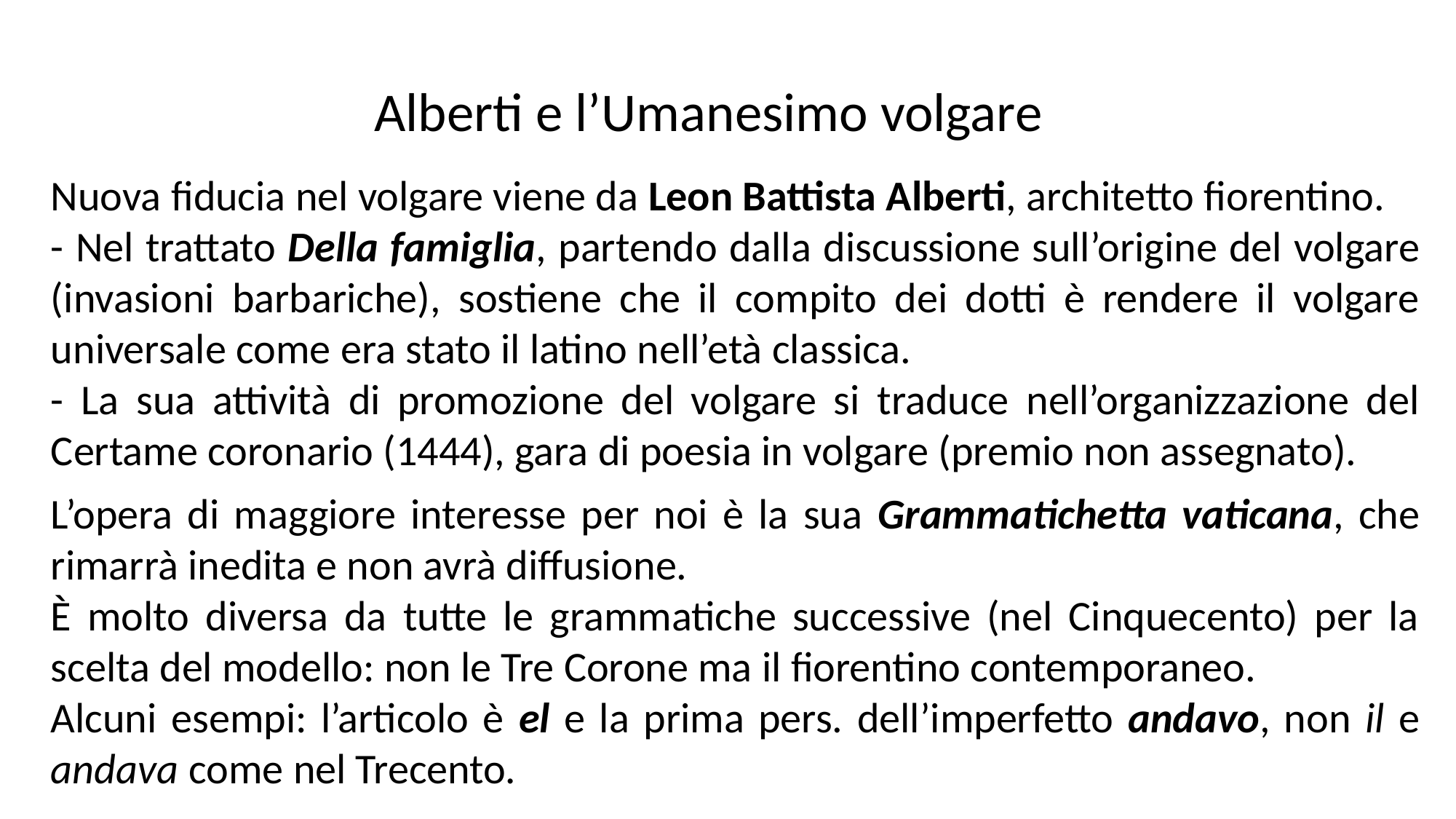

Alberti e l’Umanesimo volgare
Nuova fiducia nel volgare viene da Leon Battista Alberti, architetto fiorentino.
- Nel trattato Della famiglia, partendo dalla discussione sull’origine del volgare (invasioni barbariche), sostiene che il compito dei dotti è rendere il volgare universale come era stato il latino nell’età classica.
- La sua attività di promozione del volgare si traduce nell’organizzazione del Certame coronario (1444), gara di poesia in volgare (premio non assegnato).
L’opera di maggiore interesse per noi è la sua Grammatichetta vaticana, che rimarrà inedita e non avrà diffusione.
È molto diversa da tutte le grammatiche successive (nel Cinquecento) per la scelta del modello: non le Tre Corone ma il fiorentino contemporaneo.
Alcuni esempi: l’articolo è el e la prima pers. dell’imperfetto andavo, non il e andava come nel Trecento.